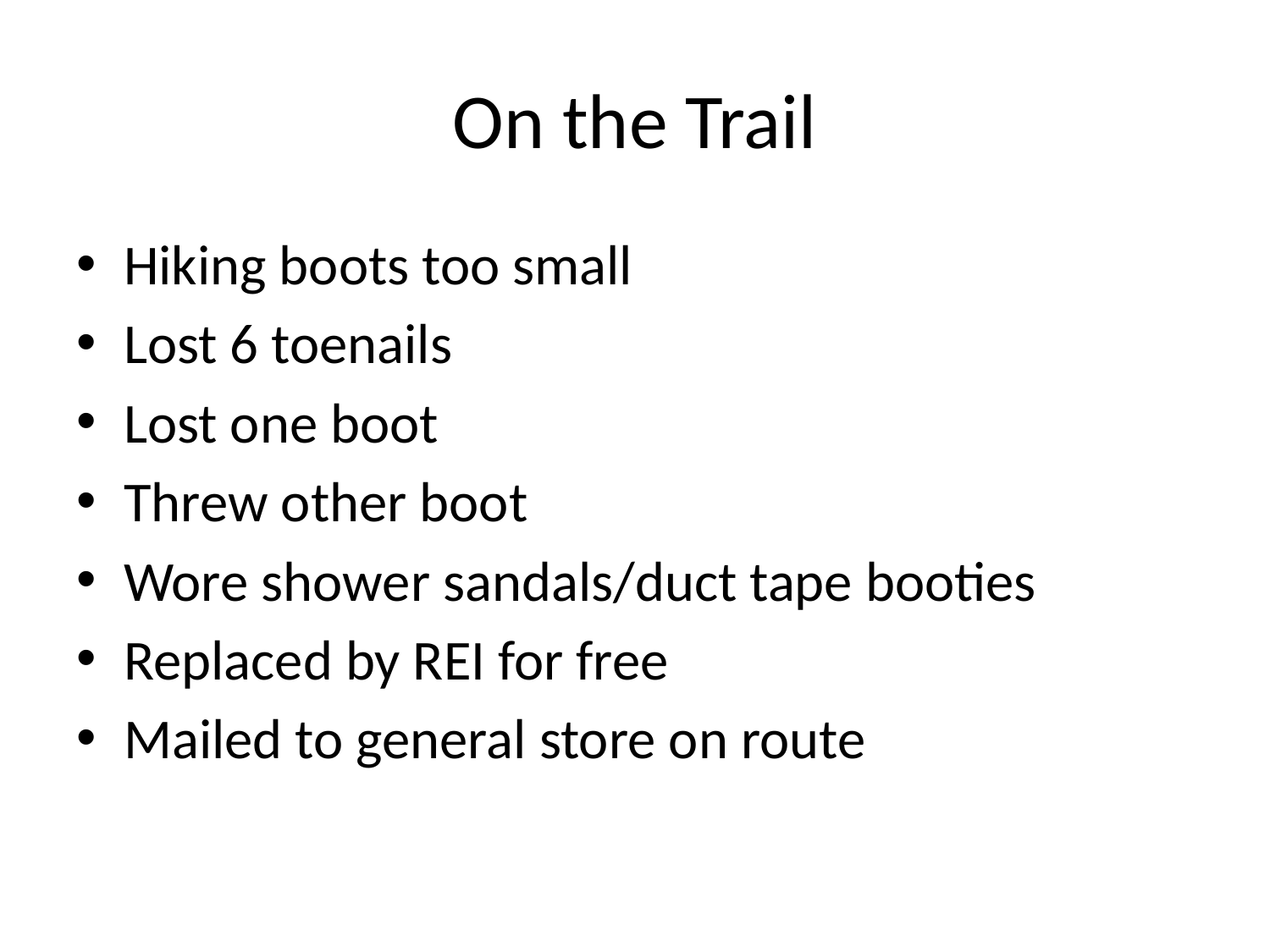

# On the Trail
Hiking boots too small
Lost 6 toenails
Lost one boot
Threw other boot
Wore shower sandals/duct tape booties
Replaced by REI for free
Mailed to general store on route